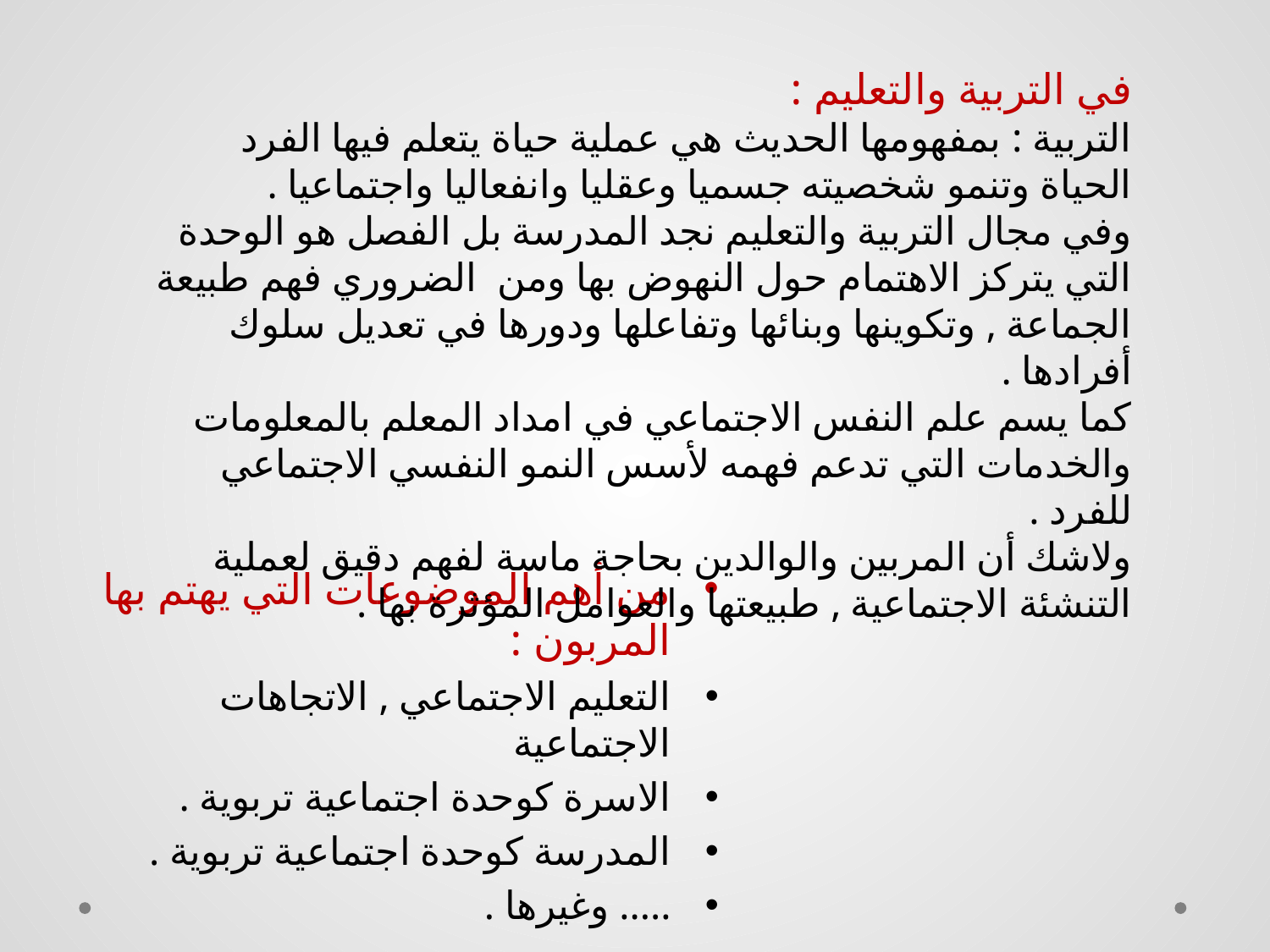

في التربية والتعليم :
التربية : بمفهومها الحديث هي عملية حياة يتعلم فيها الفرد الحياة وتنمو شخصيته جسميا وعقليا وانفعاليا واجتماعيا .
وفي مجال التربية والتعليم نجد المدرسة بل الفصل هو الوحدة التي يتركز الاهتمام حول النهوض بها ومن  الضروري فهم طبيعة الجماعة , وتكوينها وبنائها وتفاعلها ودورها في تعديل سلوك أفرادها .
كما يسم علم النفس الاجتماعي في امداد المعلم بالمعلومات والخدمات التي تدعم فهمه لأسس النمو النفسي الاجتماعي للفرد .
ولاشك أن المربين والوالدين بحاجة ماسة لفهم دقيق لعملية التنشئة الاجتماعية , طبيعتها والعوامل المؤثرة بها .
من أهم الموضوعات التي يهتم بها المربون :
التعليم الاجتماعي , الاتجاهات الاجتماعية
الاسرة كوحدة اجتماعية تربوية .
المدرسة كوحدة اجتماعية تربوية .
..... وغيرها .